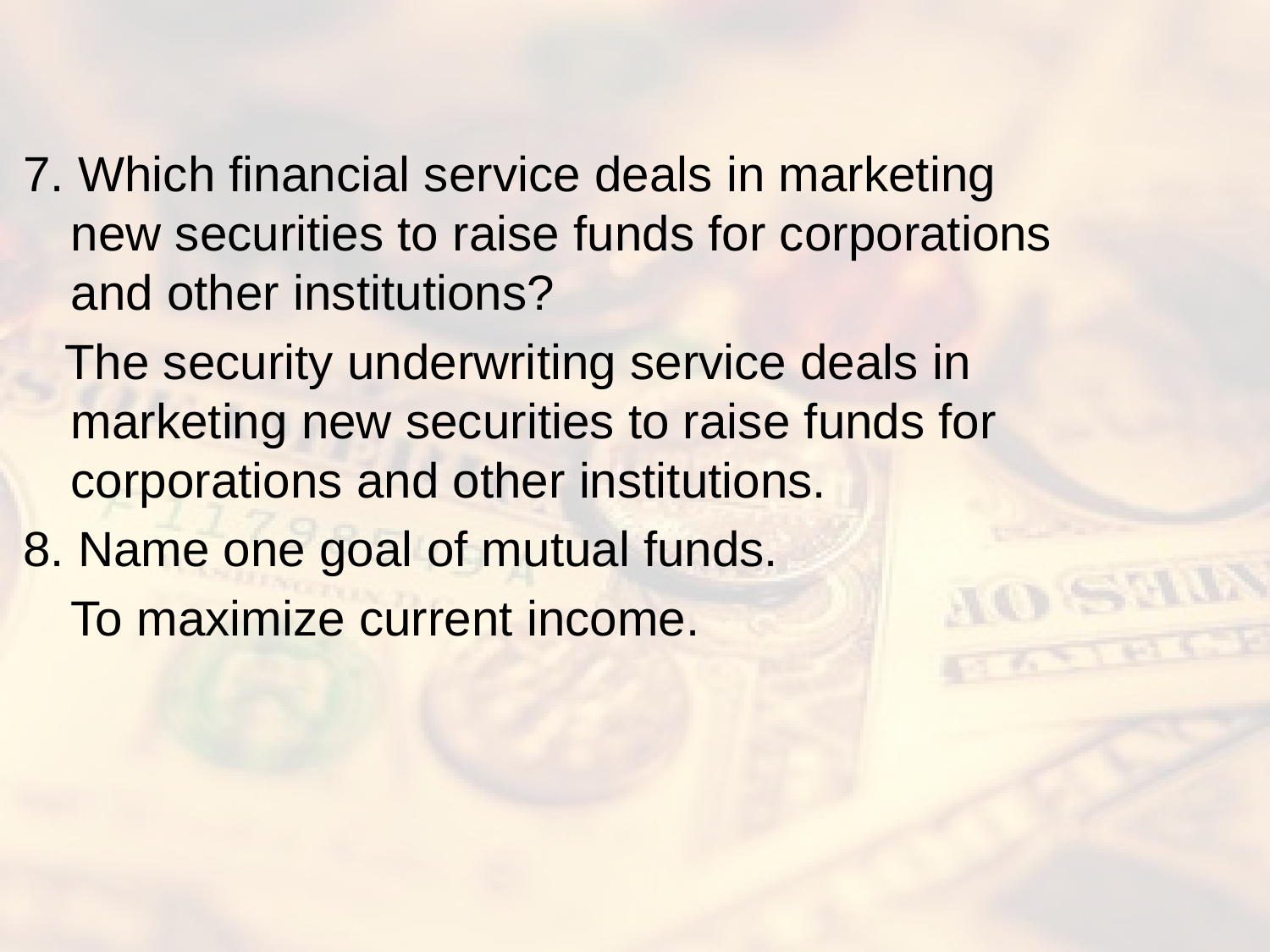

#
7. Which financial service deals in marketing new securities to raise funds for corporations and other institutions?
   The security underwriting service deals in marketing new securities to raise funds for corporations and other institutions.
8. Name one goal of mutual funds.
	To maximize current income.